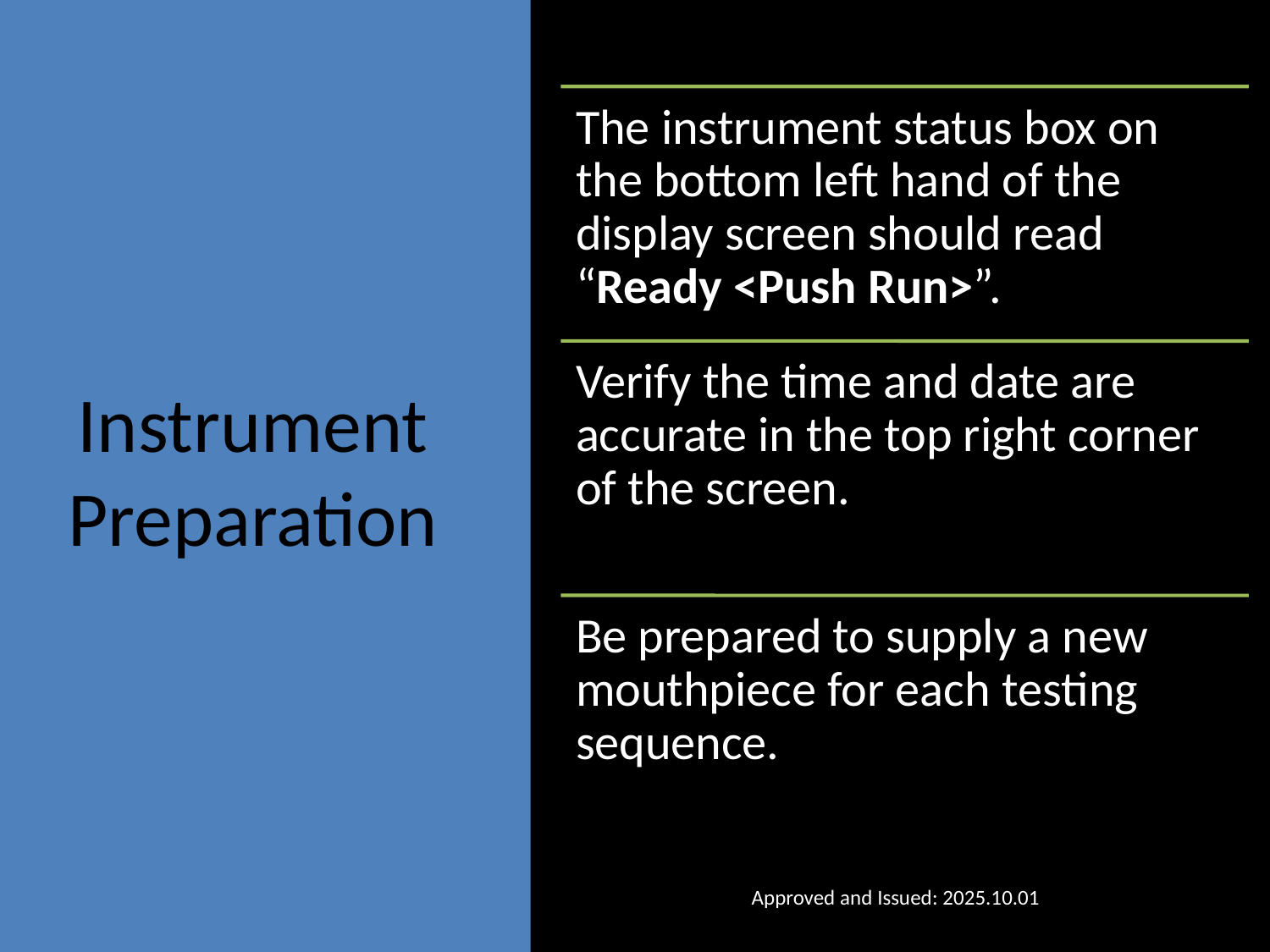

# Instrument Preparation
The instrument status box on the bottom left hand of the display screen should read “Ready <Push Run>”.
Verify the time and date are accurate in the top right corner of the screen.
Be prepared to supply a new mouthpiece for each testing sequence.
Approved and Issued: 2025.10.01